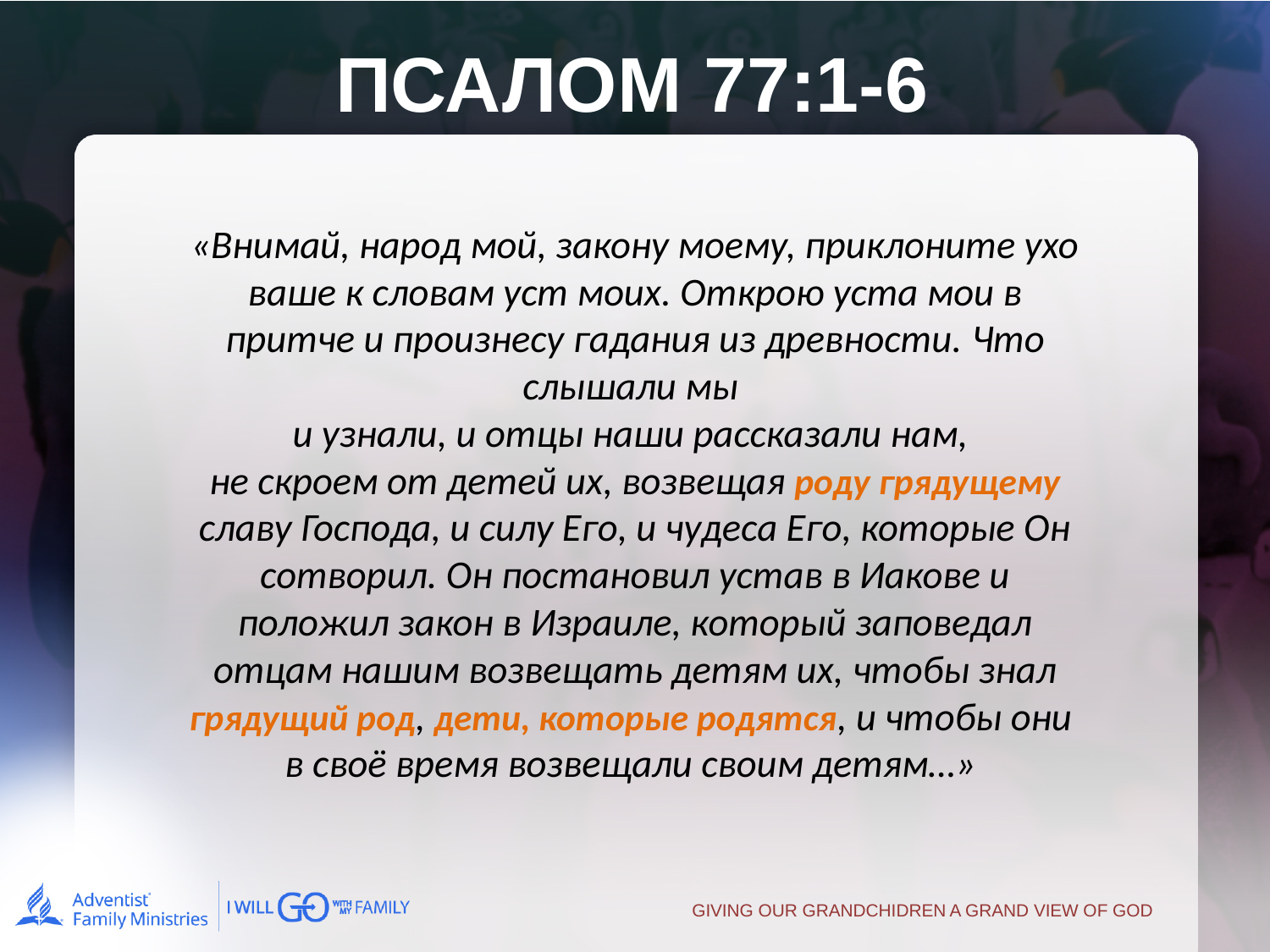

# ПСАЛОМ 77:1-6
«Внимай, народ мой, закону моему, приклоните ухо ваше к словам уст моих. Открою уста мои в притче и произнесу гадания из древности. Что слышали мы
и узнали, и отцы наши рассказали нам, 
не скроем от детей их, возвещая роду грядущему славу Господа, и силу Его, и чудеса Его, которые Он сотворил. Он постановил устав в Иакове и положил закон в Израиле, который заповедал отцам нашим возвещать детям их, чтобы знал грядущий род, дети, которые родятся, и чтобы они
в своё время возвещали своим детям…»